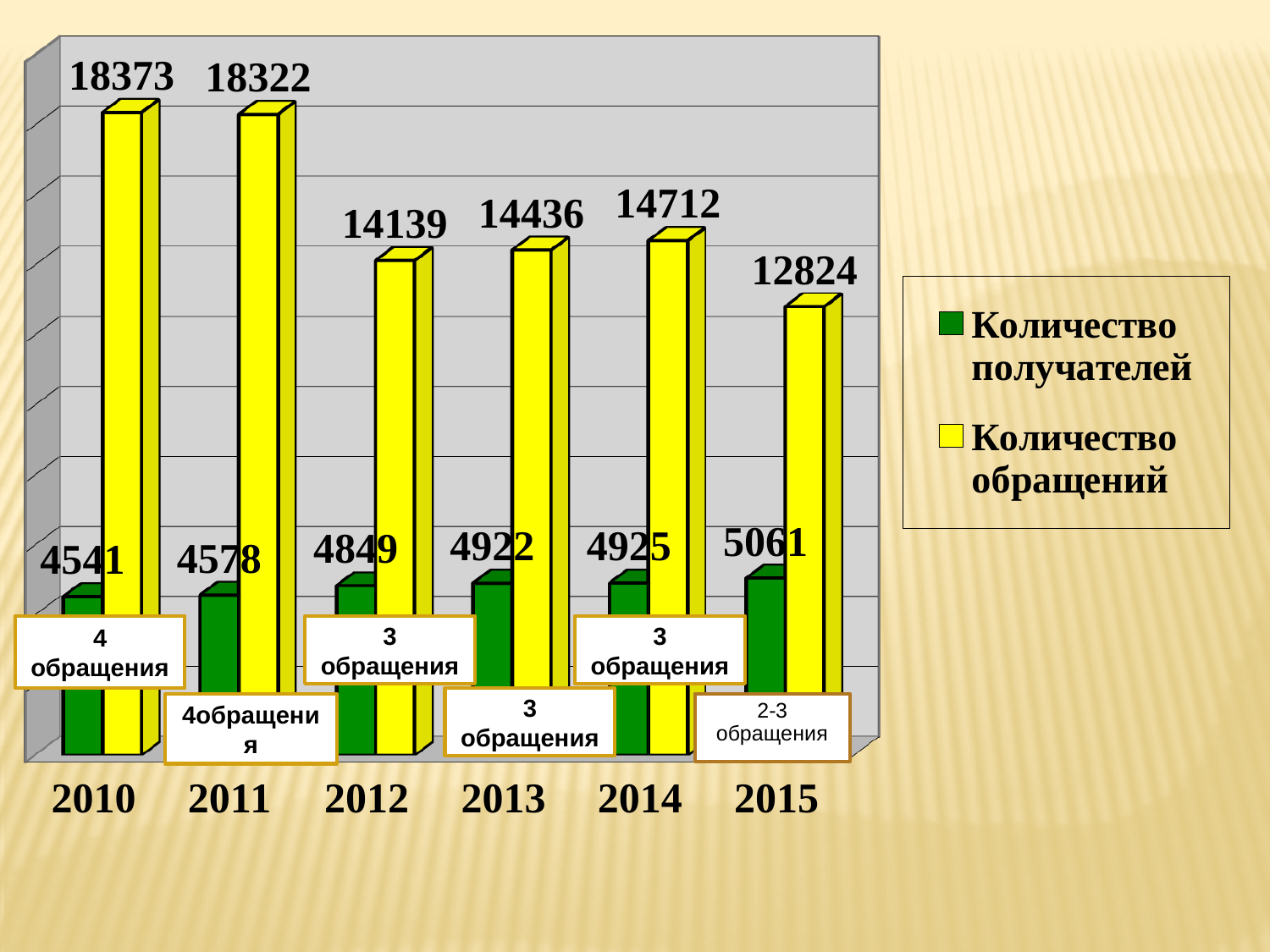

[unsupported chart]

4 обращения
3
обращения
3
обращения
3
обращения
4обращения